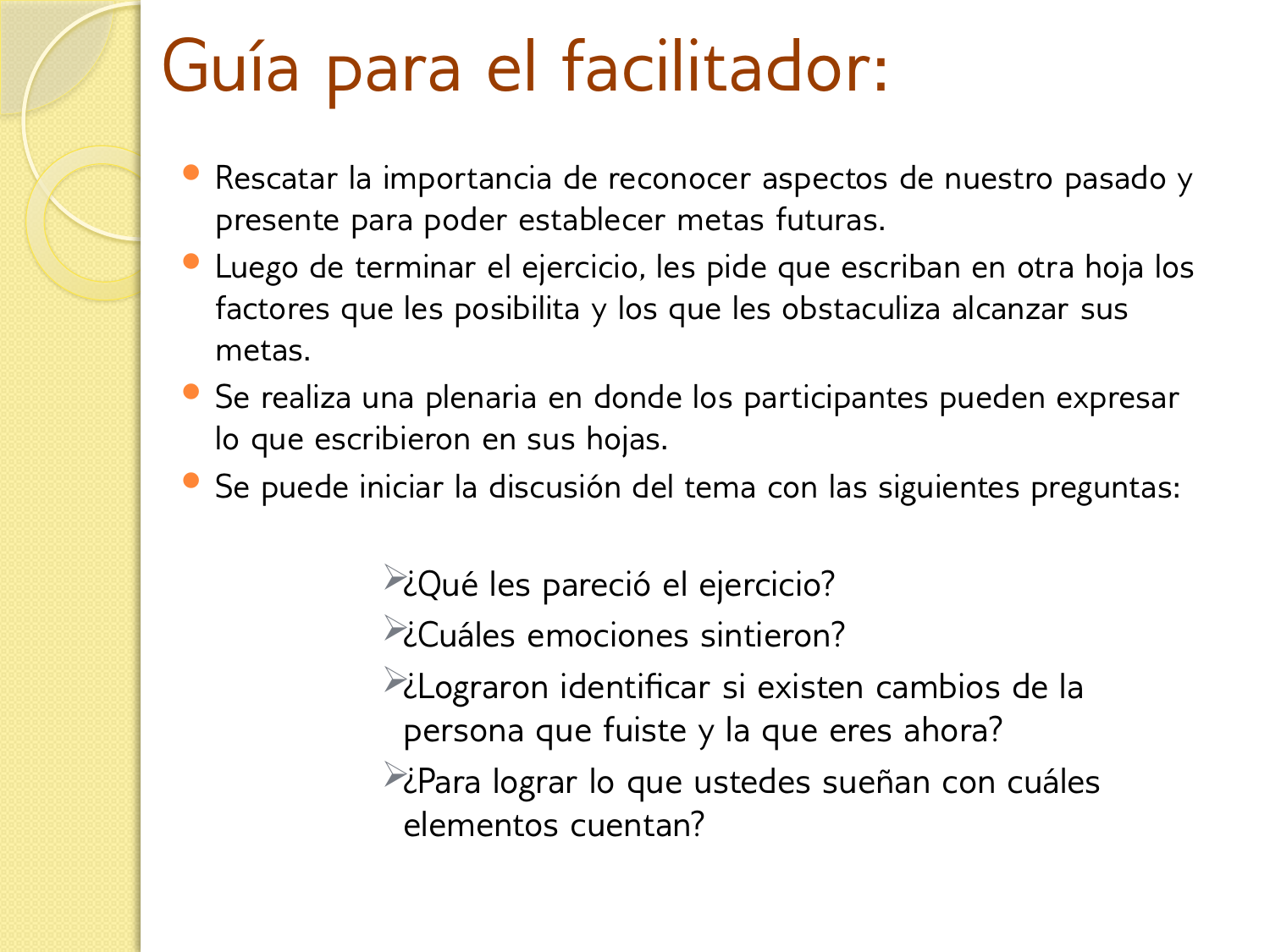

# Guía para el facilitador:
Rescatar la importancia de reconocer aspectos de nuestro pasado y presente para poder establecer metas futuras.
Luego de terminar el ejercicio, les pide que escriban en otra hoja los factores que les posibilita y los que les obstaculiza alcanzar sus metas.
Se realiza una plenaria en donde los participantes pueden expresar lo que escribieron en sus hojas.
Se puede iniciar la discusión del tema con las siguientes preguntas:

¿Qué les pareció el ejercicio?
¿Cuáles emociones sintieron?
¿Lograron identificar si existen cambios de la persona que fuiste y la que eres ahora?
¿Para lograr lo que ustedes sueñan con cuáles elementos cuentan?